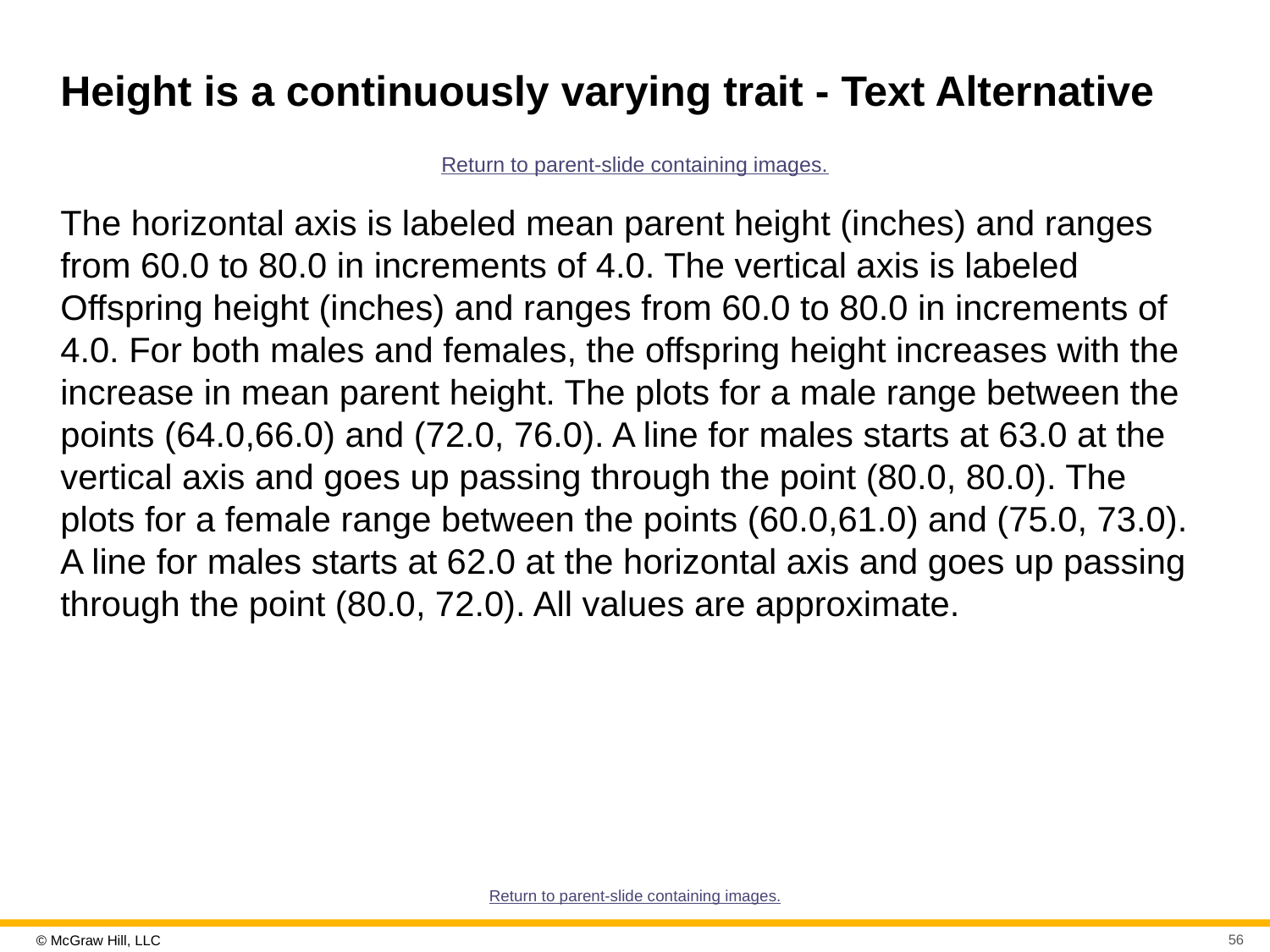

# Height is a continuously varying trait - Text Alternative
Return to parent-slide containing images.
The horizontal axis is labeled mean parent height (inches) and ranges from 60.0 to 80.0 in increments of 4.0. The vertical axis is labeled Offspring height (inches) and ranges from 60.0 to 80.0 in increments of 4.0. For both males and females, the offspring height increases with the increase in mean parent height. The plots for a male range between the points (64.0,66.0) and (72.0, 76.0). A line for males starts at 63.0 at the vertical axis and goes up passing through the point (80.0, 80.0). The plots for a female range between the points (60.0,61.0) and (75.0, 73.0). A line for males starts at 62.0 at the horizontal axis and goes up passing through the point (80.0, 72.0). All values are approximate.
Return to parent-slide containing images.
56